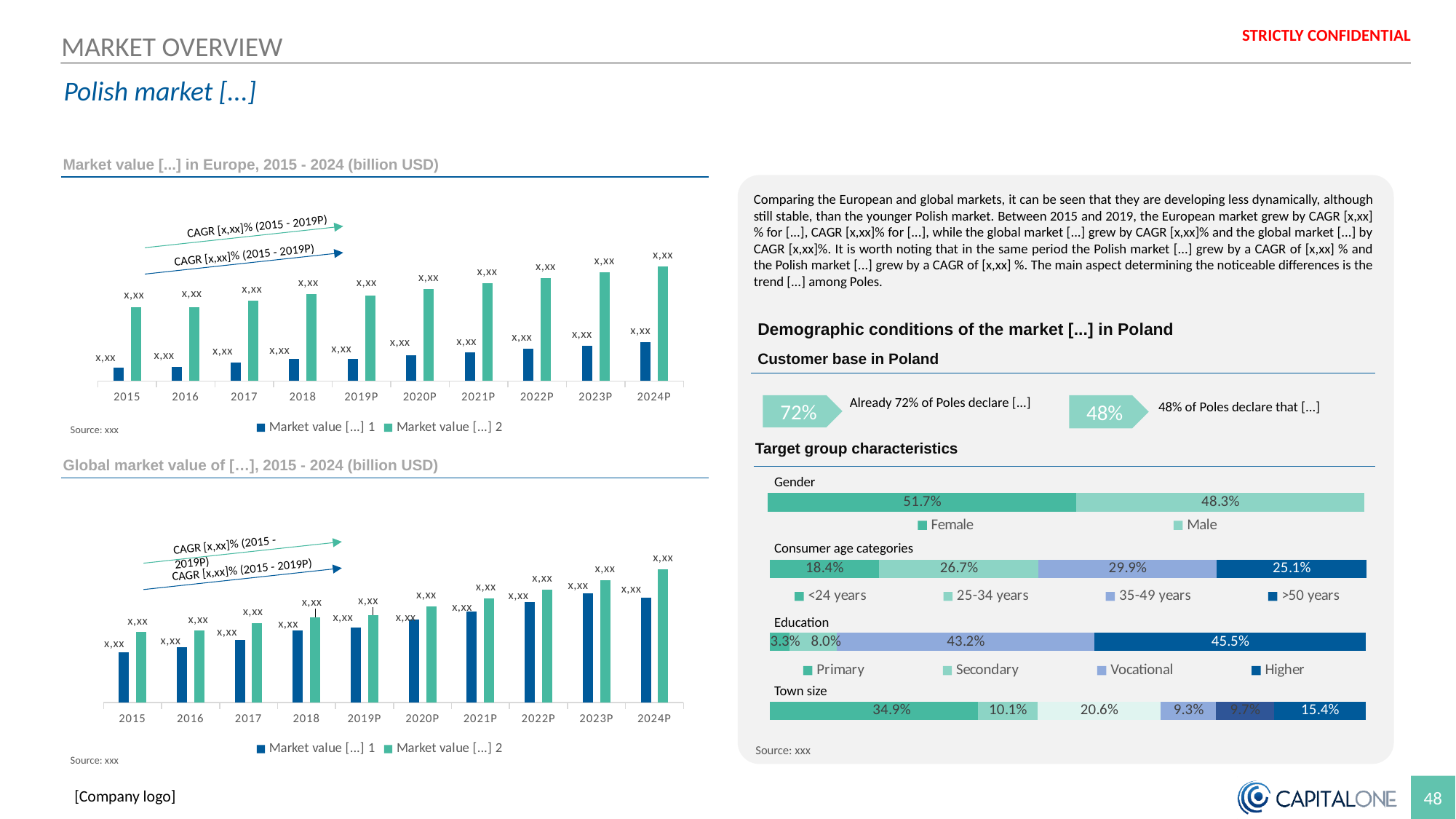

MARKET OVERVIEW
Polish market [...]
Market value [...] in Europe, 2015 - 2024 (billion USD)

Comparing the European and global markets, it can be seen that they are developing less dynamically, although still stable, than the younger Polish market. Between 2015 and 2019, the European market grew by CAGR [x,xx]% for [...], CAGR [x,xx]% for [...], while the global market [...] grew by CAGR [x,xx]% and the global market [...] by CAGR [x,xx]%. It is worth noting that in the same period the Polish market [...] grew by a CAGR of [x,xx] % and the Polish market [...] grew by a CAGR of [x,xx] %. The main aspect determining the noticeable differences is the trend [...] among Poles.
CAGR [x,xx]% (2015 - 2019P)

### Chart

| Category | Market value [...] 1 | Market value [...] 2 |
|---|---|---|
| 2015 | 13.597999999999999 | 29.603 |
| 2016 | 13.837 | 29.663 |
| 2017 | 14.841999999999999 | 31.282000000000004 |
| 2018 | 15.896 | 33.120999999999995 |
| 2019P | 15.805 | 32.677 |
| 2020P | 16.837 | 34.491 |
| 2021P | 17.676000000000002 | 35.916 |
| 2022P | 18.526 | 37.388999999999996 |
| 2023P | 19.369 | 38.852 |
| 2024P | 20.289 | 40.433 |
CAGR [x,xx]% (2015 - 2019P)
Demographic conditions of the market [...] in Poland

Customer base in Poland

Already 72% of Poles declare [...]
48% of Poles declare that [...]
72%
48%
Source: xxx
Target group characteristics

Global market value of […], 2015 - 2024 (billion USD)
Gender

### Chart

| Category | Female | Male |
|---|---|---|
|  | 0.517 | 0.483 |

CAGR [x,xx]% (2015 - 2019P)
Consumer age categories

### Chart

| Category | Market value [...] 1 | Market value [...] 2 |
|---|---|---|
| 2015 | 93.134 | 106.525 |
| 2016 | 96.67 | 107.767 |
| 2017 | 101.607 | 112.501 |
| 2018 | 107.607 | 116.499 |
| 2019P | 109.443 | 117.948 |
| 2020P | 115.003 | 123.669 |
| 2021P | 120.399 | 128.999 |
| 2022P | 126.281 | 134.795 |
| 2023P | 132.514 | 141.115 |
| 2024P | 129.221 | 148.421 |

### Chart

| Category | <24 years | 25-34 years | 35-49 years | >50 years |
|---|---|---|---|---|
|  | 0.184 | 0.267 | 0.299 | 0.251 |
CAGR [x,xx]% (2015 - 2019P)
Education

### Chart

| Category | Primary | Secondary | Vocational | Higher |
|---|---|---|---|---|
|  | 0.033 | 0.08 | 0.432 | 0.455 |
Town size

### Chart

| Category | Village
 | City <20k . | City 20-99k | City 100-199k | City 200-499k | City >500k |
|---|---|---|---|---|---|---|
|  | 0.349 | 0.101 | 0.206 | 0.093 | 0.097 | 0.154 |
Source: xxx
Source: xxx